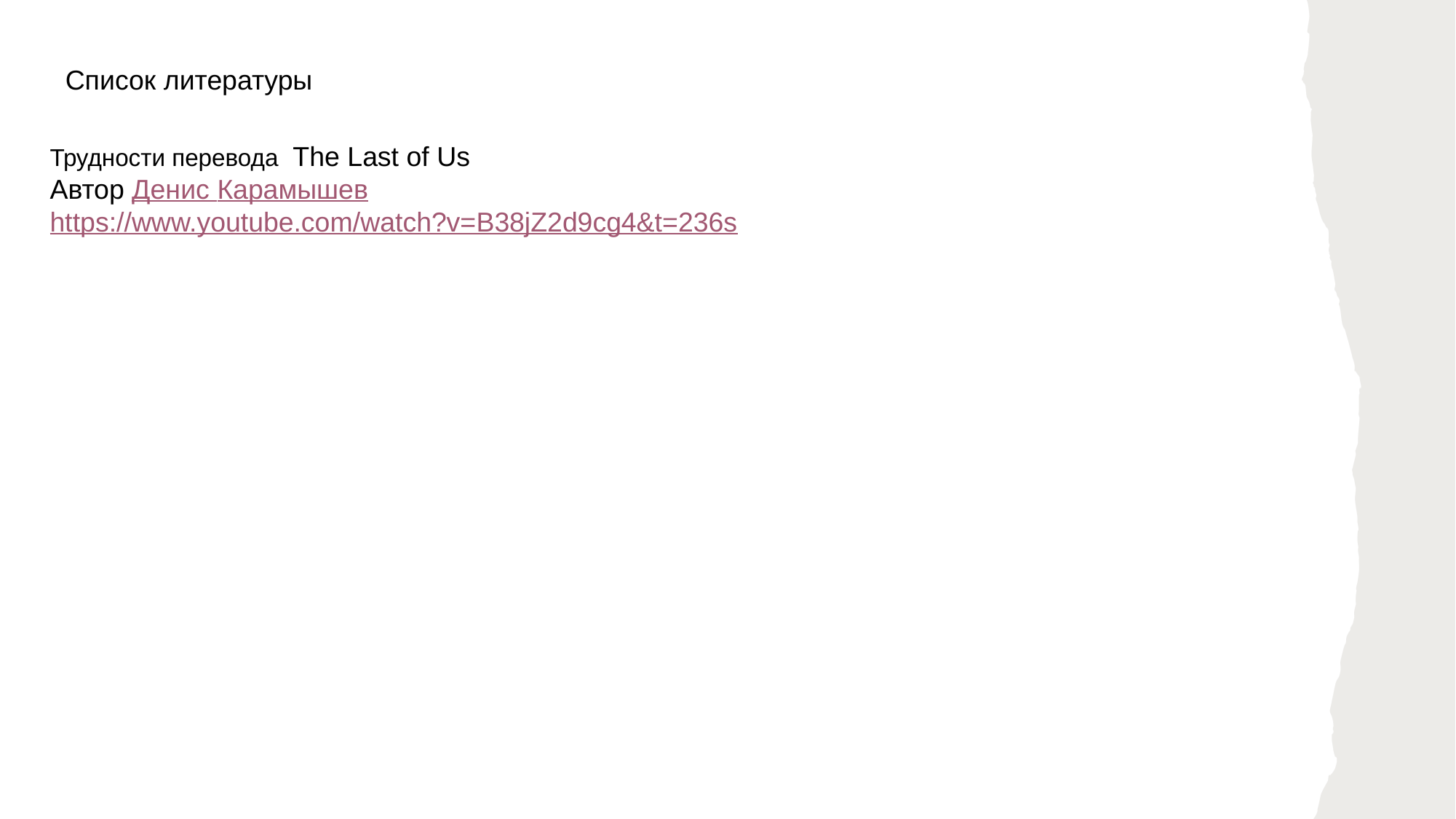

Список литературы
Трудности перевода  The Last of Us
Автор Денис Карамышев
https://www.youtube.com/watch?v=B38jZ2d9cg4&t=236s